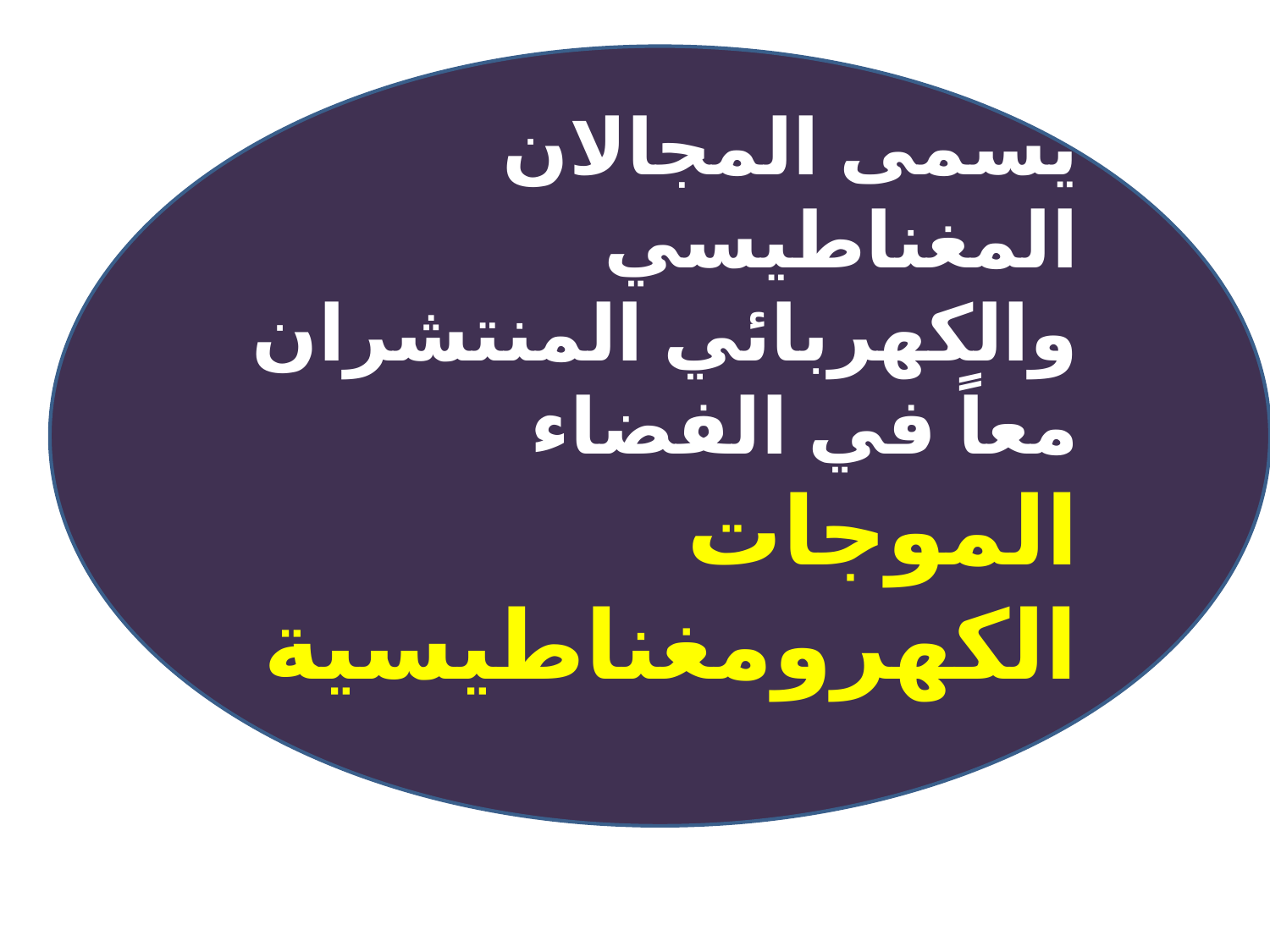

يسمى المجالان المغناطيسي والكهربائي المنتشران معاً في الفضاء
الموجات الكهرومغناطيسية